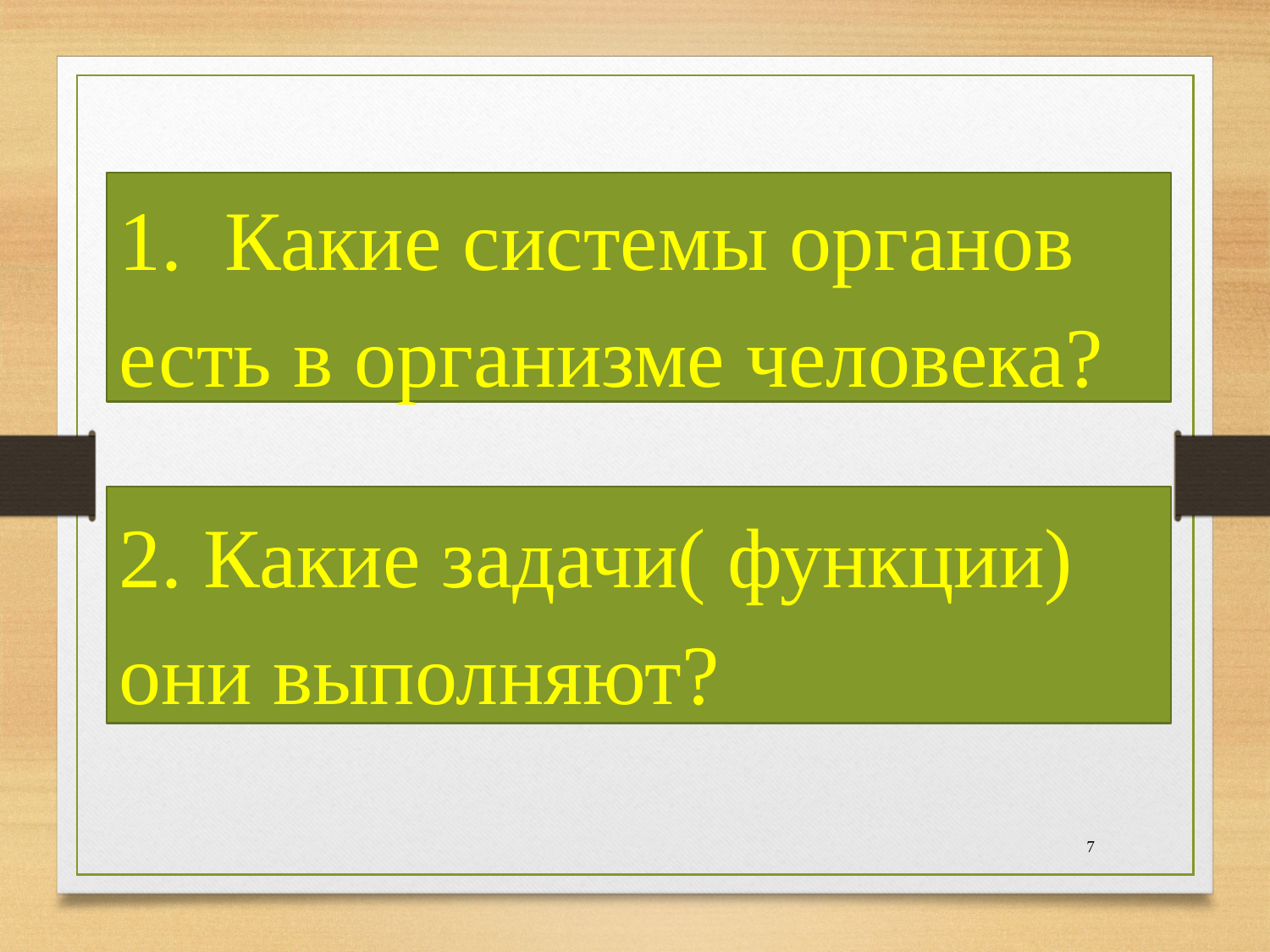

1.  Какие системы органов есть в организме человека?
2. Какие задачи( функции) они выполняют?
7